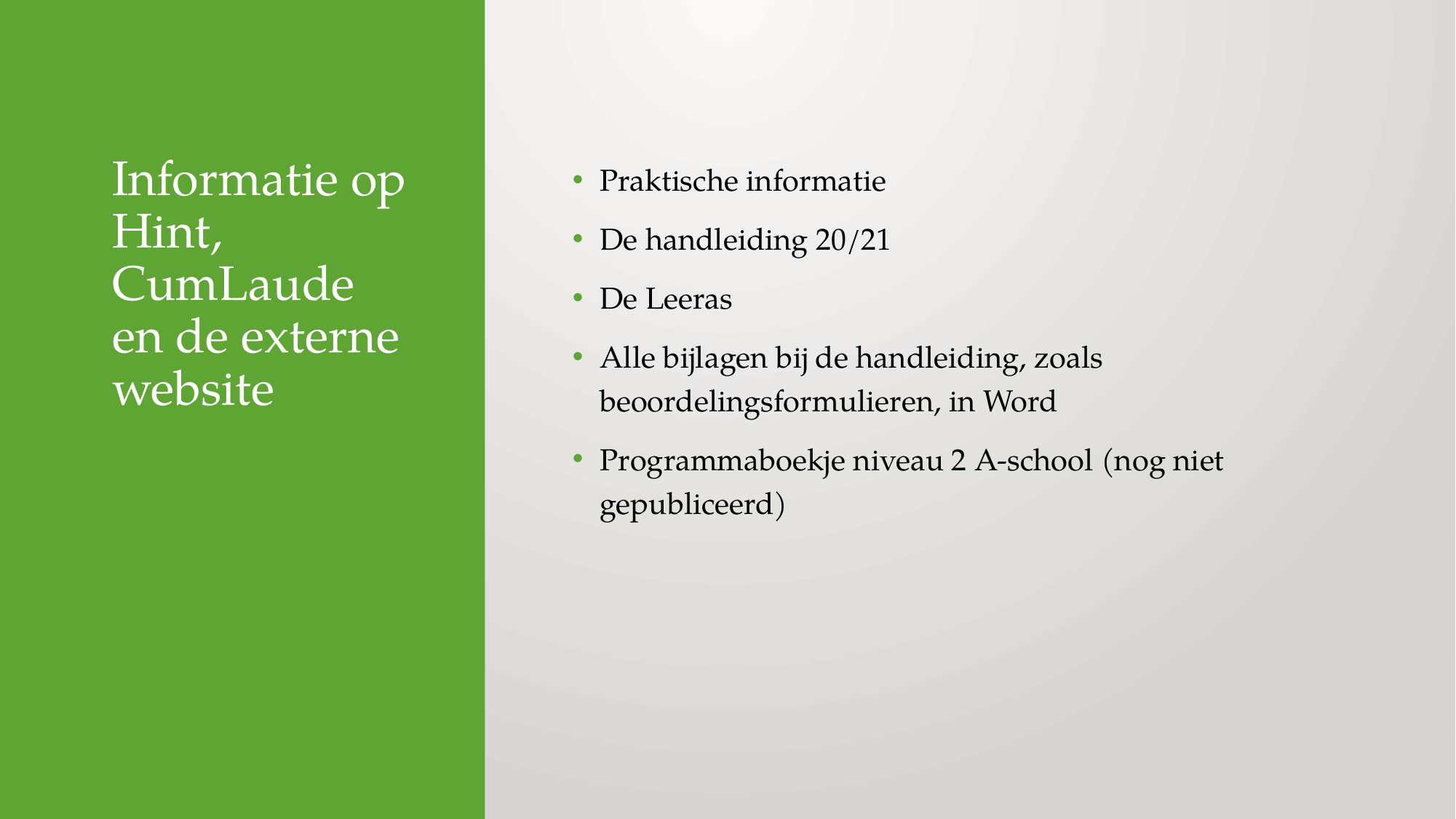

# Informatie op Hint, CumLaude en de externe website
Praktische informatie
De handleiding 20/21
De Leeras
Alle bijlagen bij de handleiding, zoals beoordelingsformulieren, in Word
Programmaboekje niveau 2 A-school (nog niet gepubliceerd)